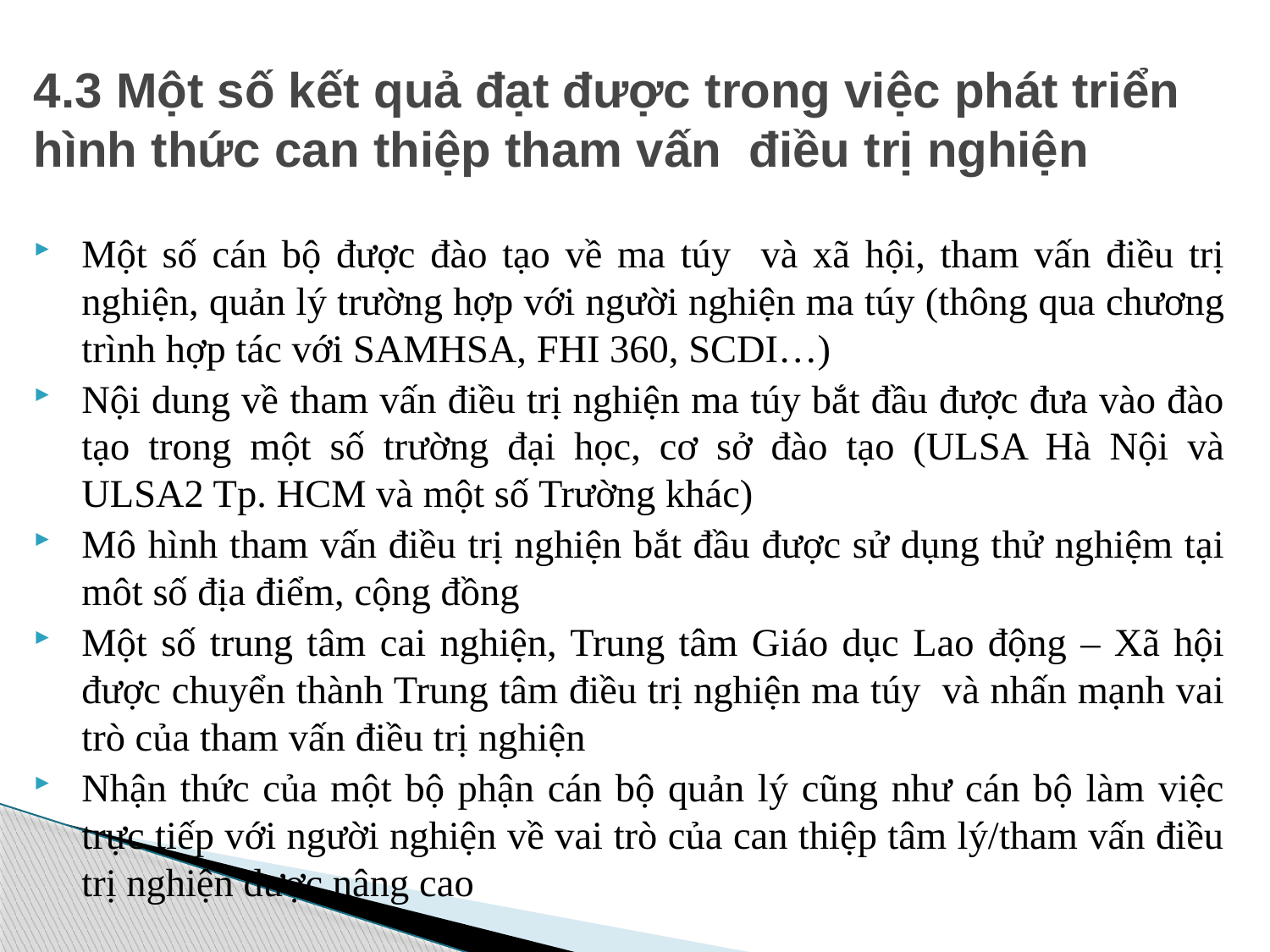

# 4.3 Một số kết quả đạt được trong việc phát triển hình thức can thiệp tham vấn  điều trị nghiện
Một số cán bộ được đào tạo về ma túy  và xã hội, tham vấn điều trị nghiện, quản lý trường hợp với người nghiện ma túy (thông qua chương trình hợp tác với SAMHSA, FHI 360, SCDI…)
Nội dung về tham vấn điều trị nghiện ma túy bắt đầu được đưa vào đào tạo trong một số trường đại học, cơ sở đào tạo (ULSA Hà Nội và ULSA2 Tp. HCM và một số Trường khác)
Mô hình tham vấn điều trị nghiện bắt đầu được sử dụng thử nghiệm tại môt số địa điểm, cộng đồng
Một số trung tâm cai nghiện, Trung tâm Giáo dục Lao động – Xã hội được chuyển thành Trung tâm điều trị nghiện ma túy  và nhấn mạnh vai trò của tham vấn điều trị nghiện
Nhận thức của một bộ phận cán bộ quản lý cũng như cán bộ làm việc trực tiếp với người nghiện về vai trò của can thiệp tâm lý/tham vấn điều trị nghiện được nâng cao